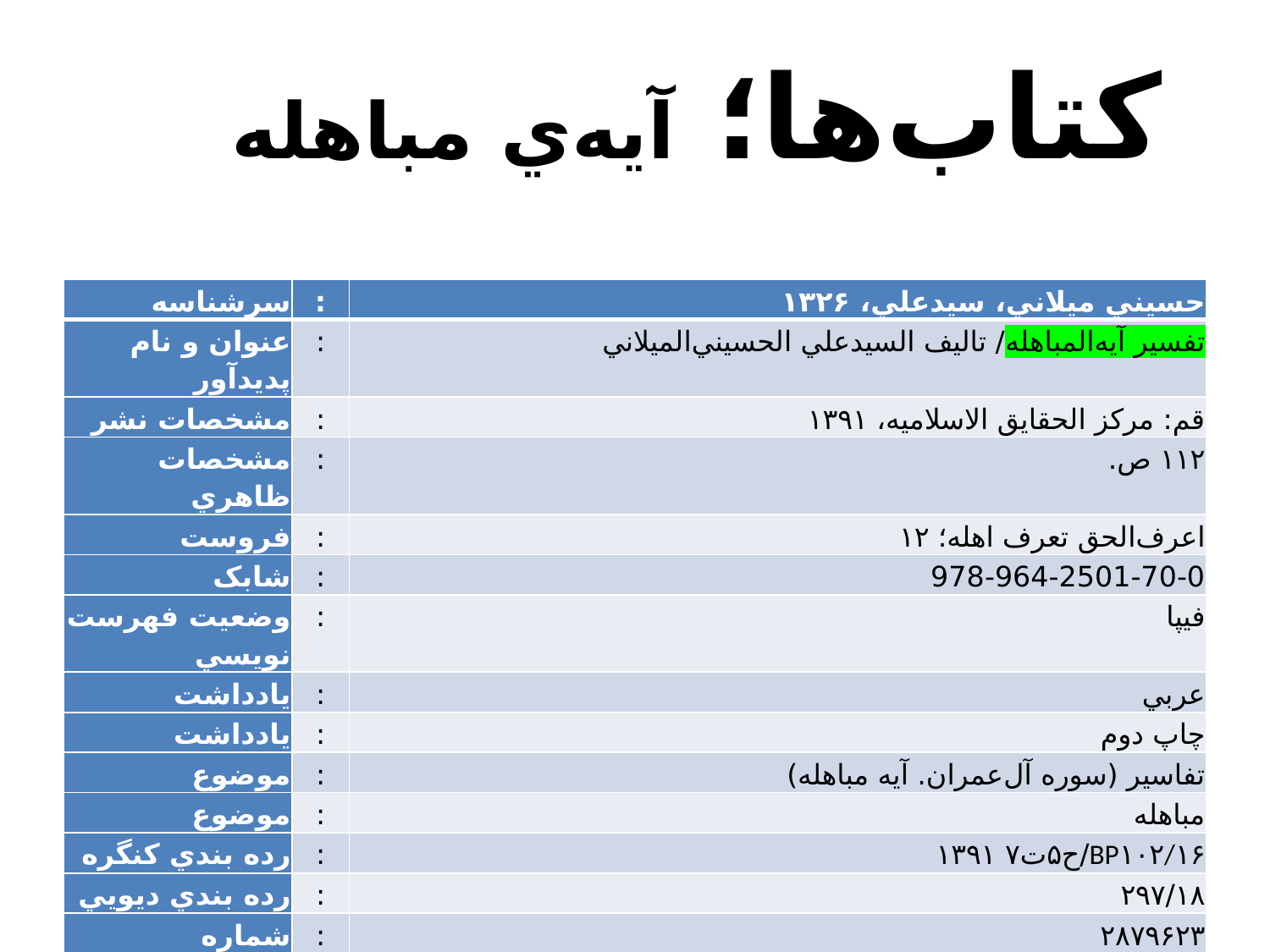

کتاب‌ها؛ آيه‌ي مباهله
| ‏سرشناسه | : | ح‍س‍ي‍ن‍ي‌ ميلاني، سيدع‍ل‍ي‌، ‏‫۱۳۲۶ |
| --- | --- | --- |
| ‏عنوان و نام پديدآور | : | تفسير آيه‌المباهله/ تاليف السيدعلي الحسيني‌الميلاني |
| ‏مشخصات نشر | : | قم: مرکز الحقايق الاسلاميه‏‫، ۱۳۹۱ |
| ‏مشخصات ظاهري | : | ‏‫۱۱۲ ص. |
| ‏فروست | : | اعرف‌الحق تعرف اهله؛ ۱۲ |
| ‏شابک | : | ‏‫978-964-2501-70-0 |
| ‏وضعيت فهرست نويسي | : | فيپا |
| ‏يادداشت | : | عربي |
| ‏يادداشت | : | چاپ دوم |
| ‏موضوع | : | ‏‫تفاسير (سوره آل‌عمران. آيه مباهله) |
| ‏موضوع | : | مباهله |
| ‏رده بندي کنگره | : | ‏‫BP۱۰۲/۱۶‏‫/ح۵ت۷ ۱۳۹۱ |
| ‏رده بندي ديويي | : | ‏‫۲۹۷/۱۸ |
| ‏شماره کتابشناسي ملي | : | ۲۸۷۹۶۲۳ |